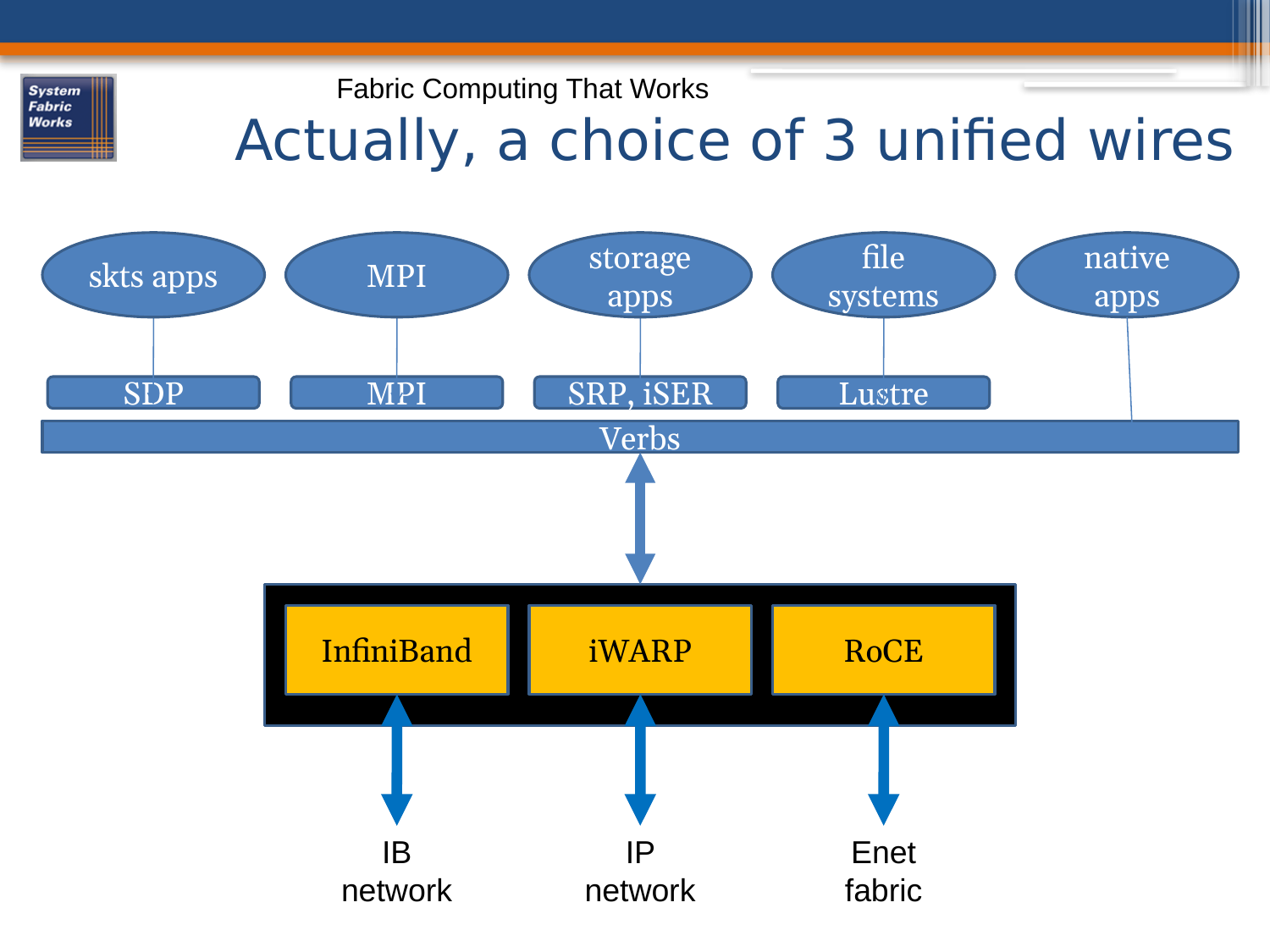

# Actually, a choice of 3 unified wires
skts apps
MPI
storage apps
file systems
native apps
SDP
MPI
SRP, iSER
Lustre
Verbs

InfiniBand
iWARP
RoCE

IB network
IP network
Enet fabric